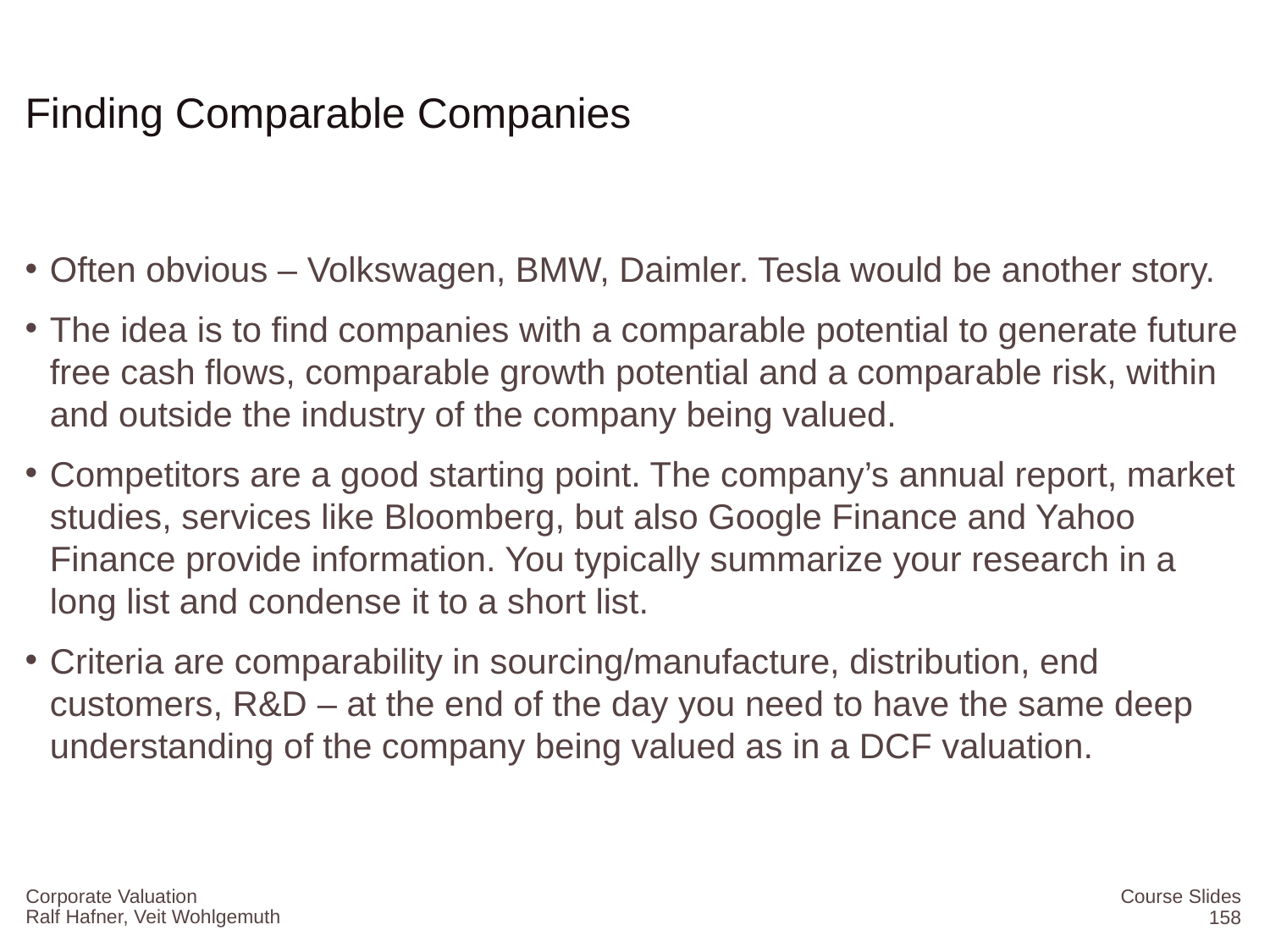

# Finding Comparable Companies
Often obvious – Volkswagen, BMW, Daimler. Tesla would be another story.
The idea is to find companies with a comparable potential to generate future free cash flows, comparable growth potential and a comparable risk, within and outside the industry of the company being valued.
Competitors are a good starting point. The company’s annual report, market studies, services like Bloomberg, but also Google Finance and Yahoo Finance provide information. You typically summarize your research in a long list and condense it to a short list.
Criteria are comparability in sourcing/manufacture, distribution, end customers, R&D – at the end of the day you need to have the same deep understanding of the company being valued as in a DCF valuation.

Corporate Valuation
Course Slides
158